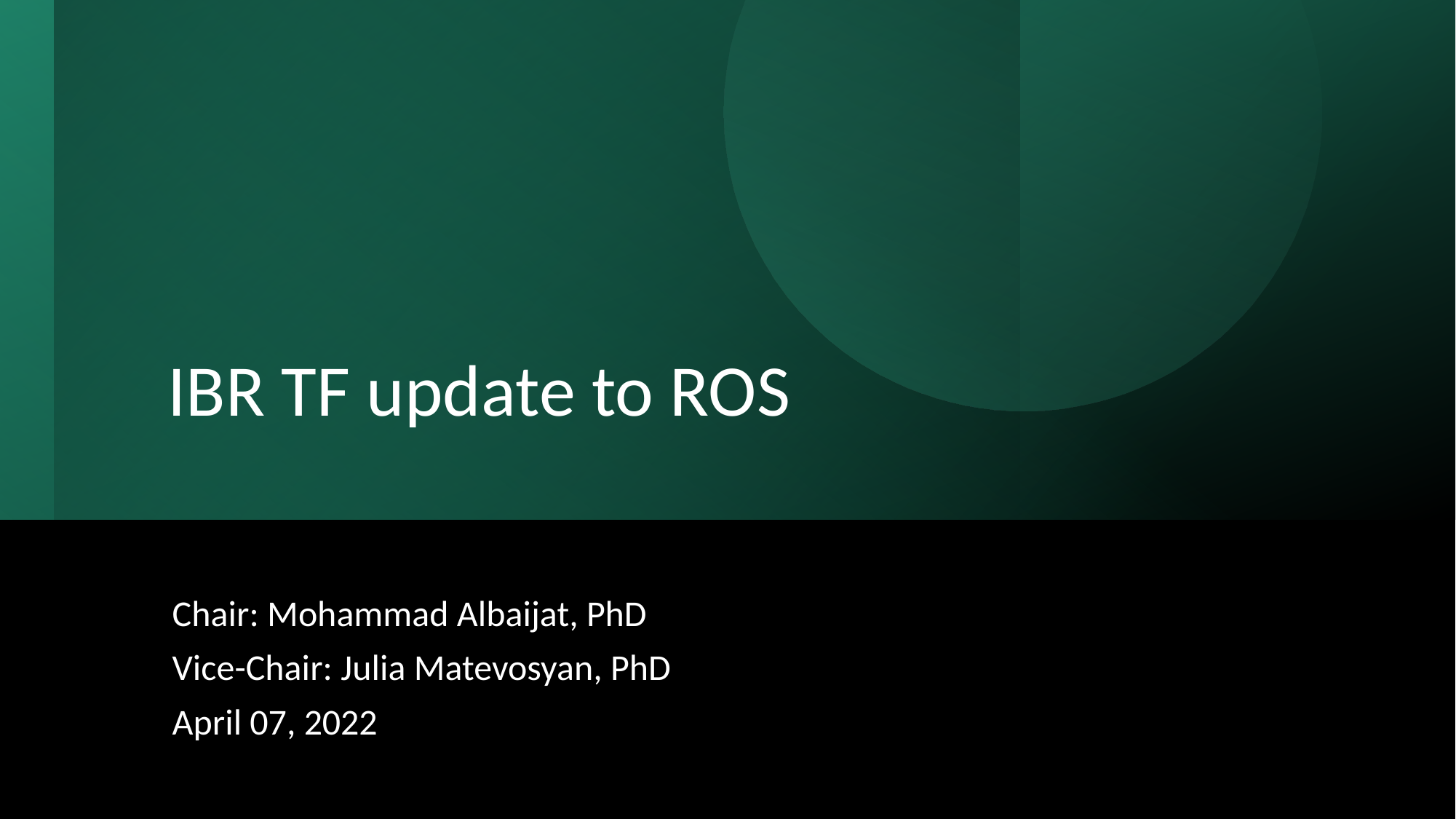

# IBR TF update to ROS
Chair: Mohammad Albaijat, PhD
Vice-Chair: Julia Matevosyan, PhD
April 07, 2022